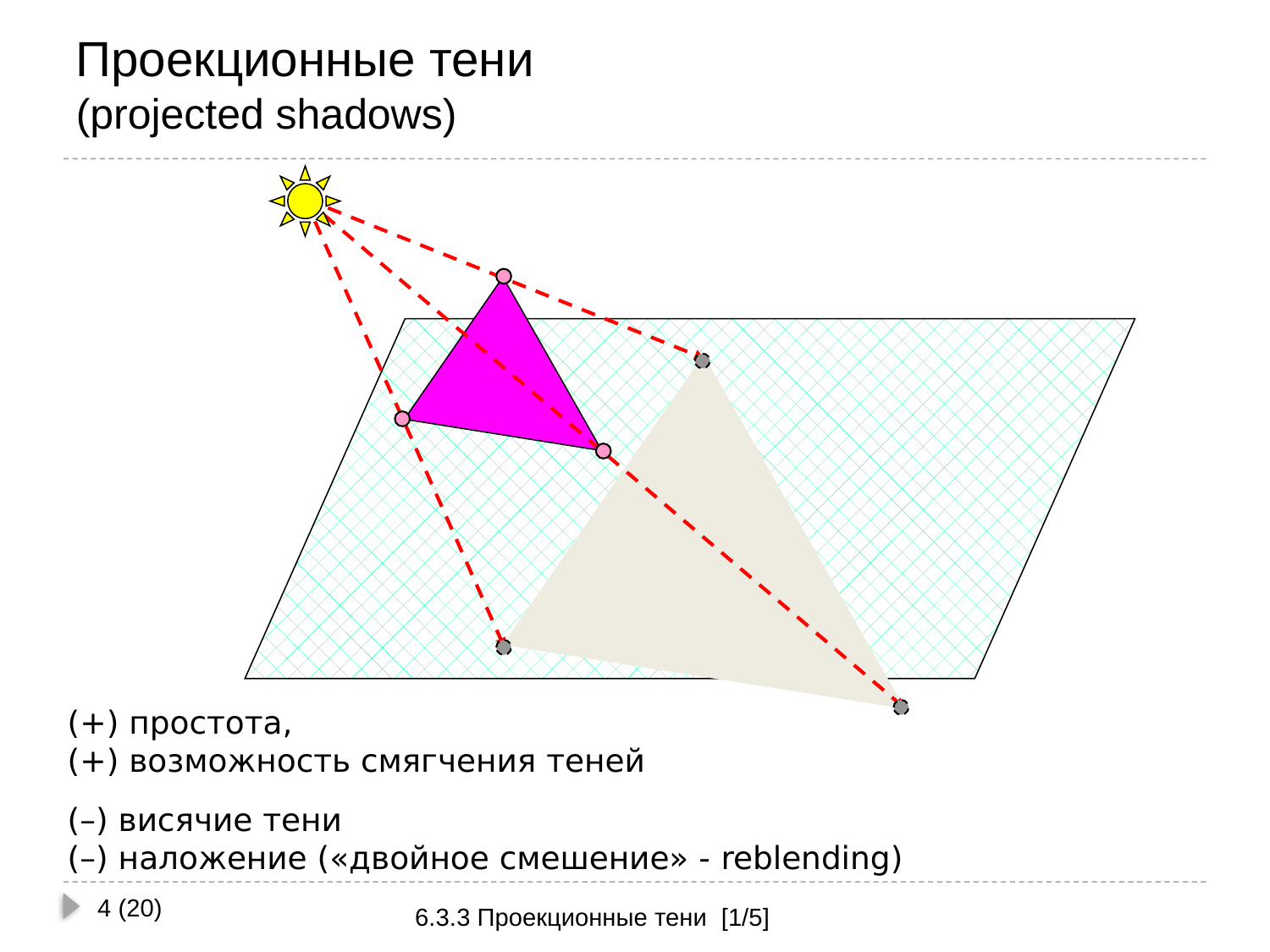

# Проекционные тени (projected shadows)

(+) простота,
(+) возможность смягчения теней
(–) висячие тени
(–) наложение («двойное смешение» - reblending)

4 (20)
6.3.3 Проекционные тени  [1/5]